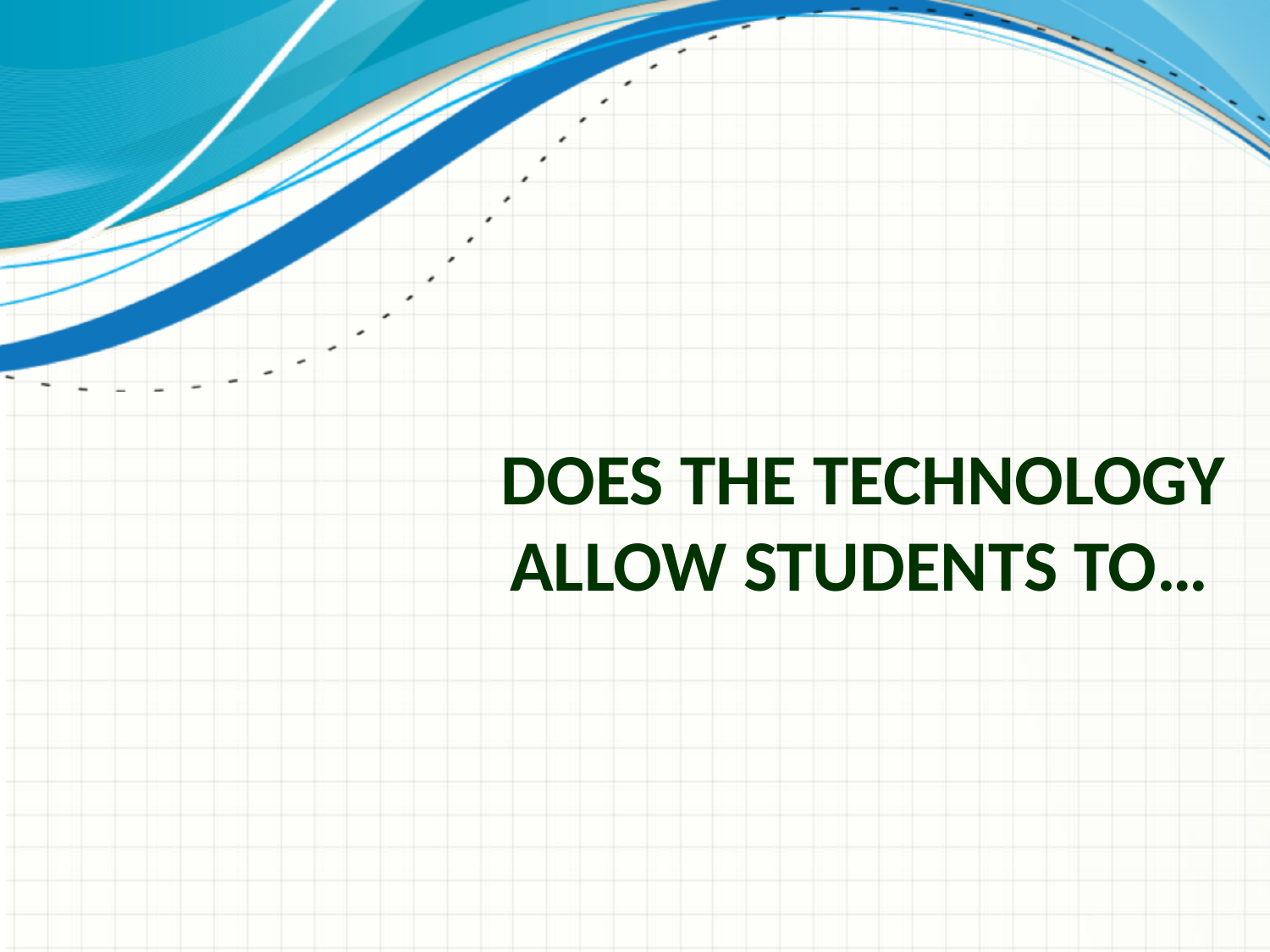

# Does the Technology Allow Students to…